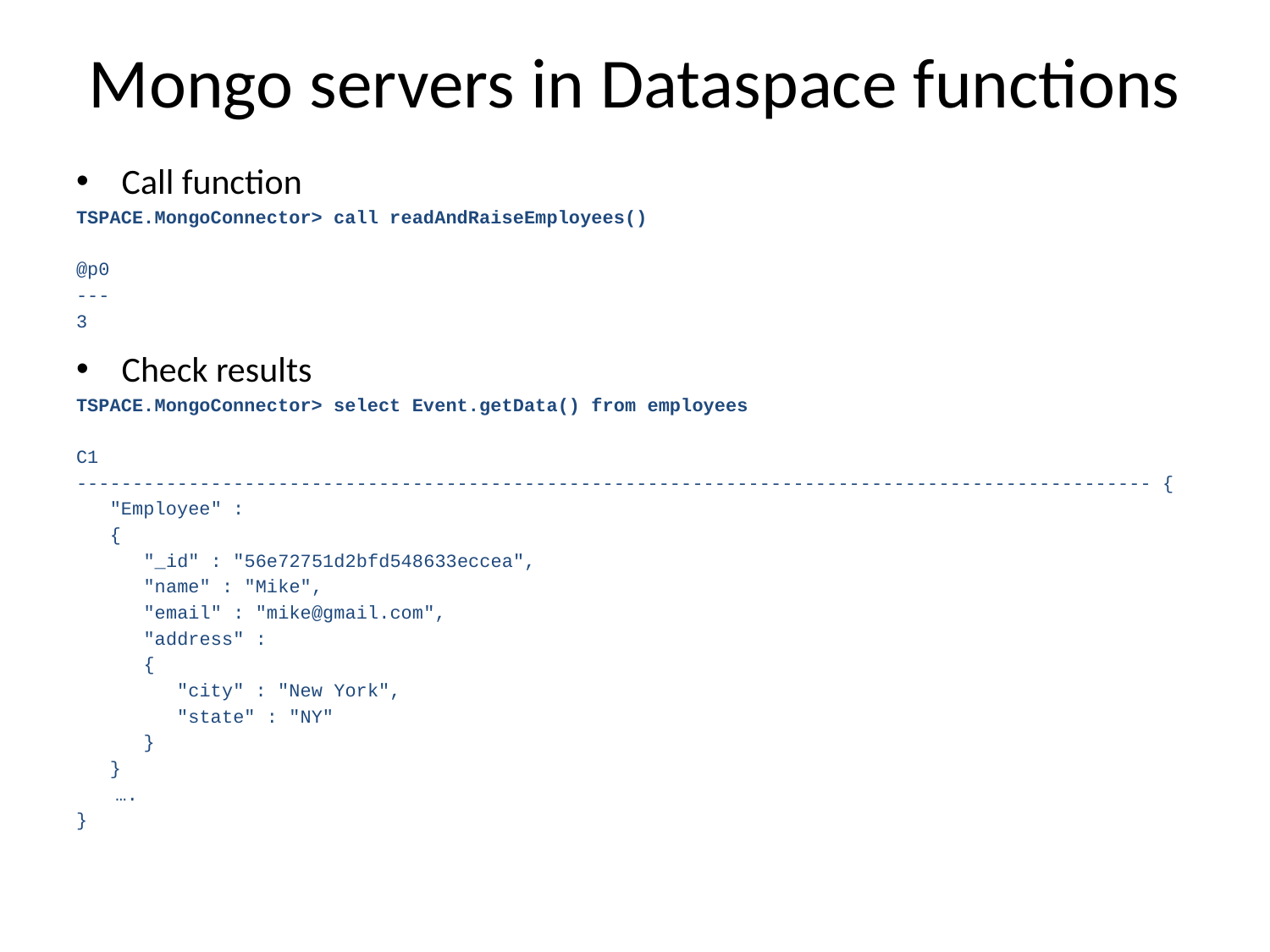

# Mongo servers in Dataspace functions
Call function
TSPACE.MongoConnector> call readAndRaiseEmployees()

@p0
---
3

Check results
TSPACE.MongoConnector> select Event.getData() from employees

C1
------------------------------------------------------------------------------------------------ {
   "Employee" :
   {
      "_id" : "56e72751d2bfd548633eccea",
      "name" : "Mike",
      "email" : "mike@gmail.com",
      "address" :
      {
         "city" : "New York",
         "state" : "NY"
      }
   }
	….
}